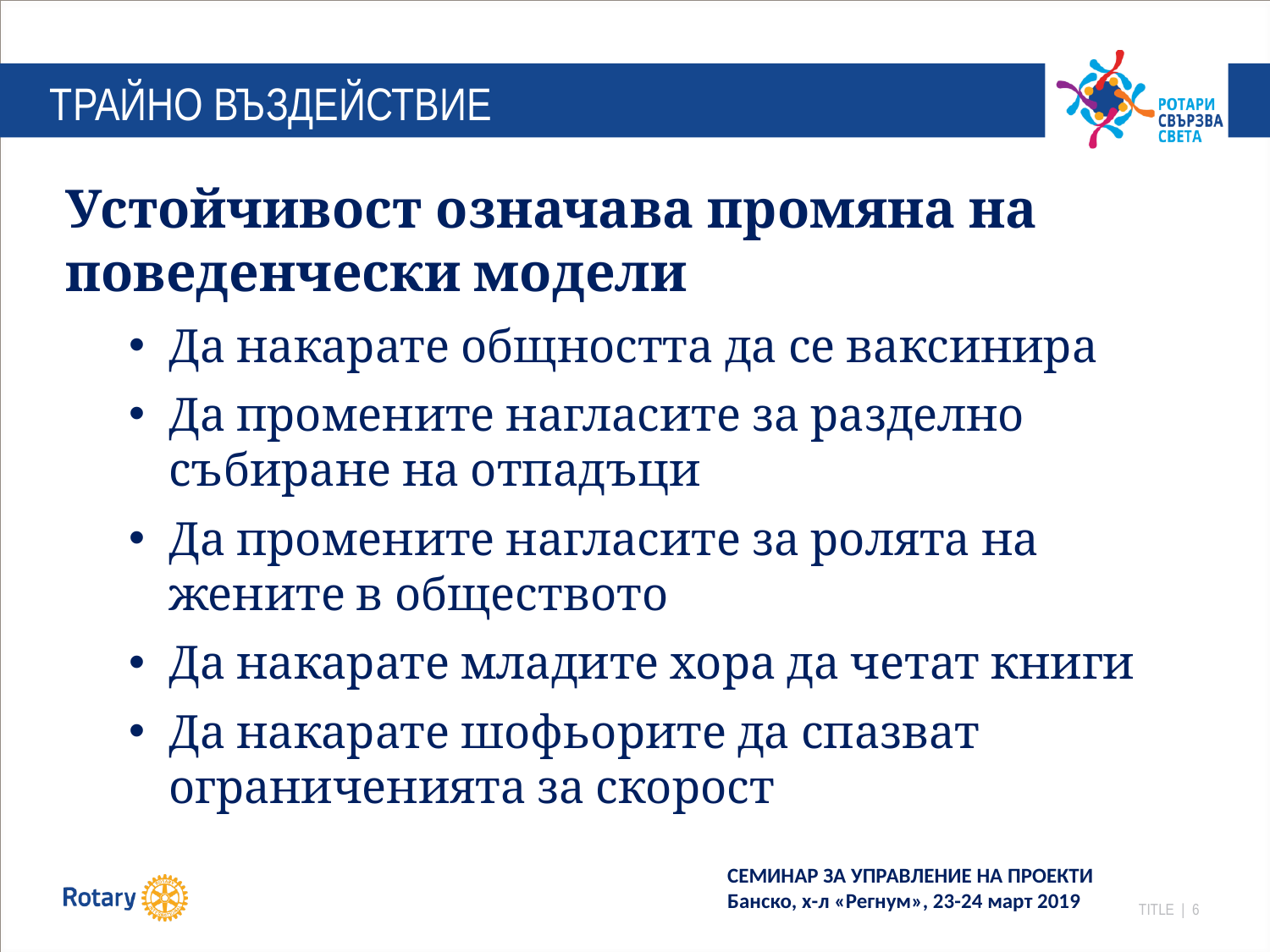

# ТРАЙНО ВЪЗДЕЙСТВИЕ
Устойчивост означава промяна на поведенчески модели
Да накарате общността да се ваксинира
Да промените нагласите за разделно събиране на отпадъци
Да промените нагласите за ролята на жените в обществото
Да накарате младите хора да четат книги
Да накарате шофьорите да спазват ограниченията за скорост